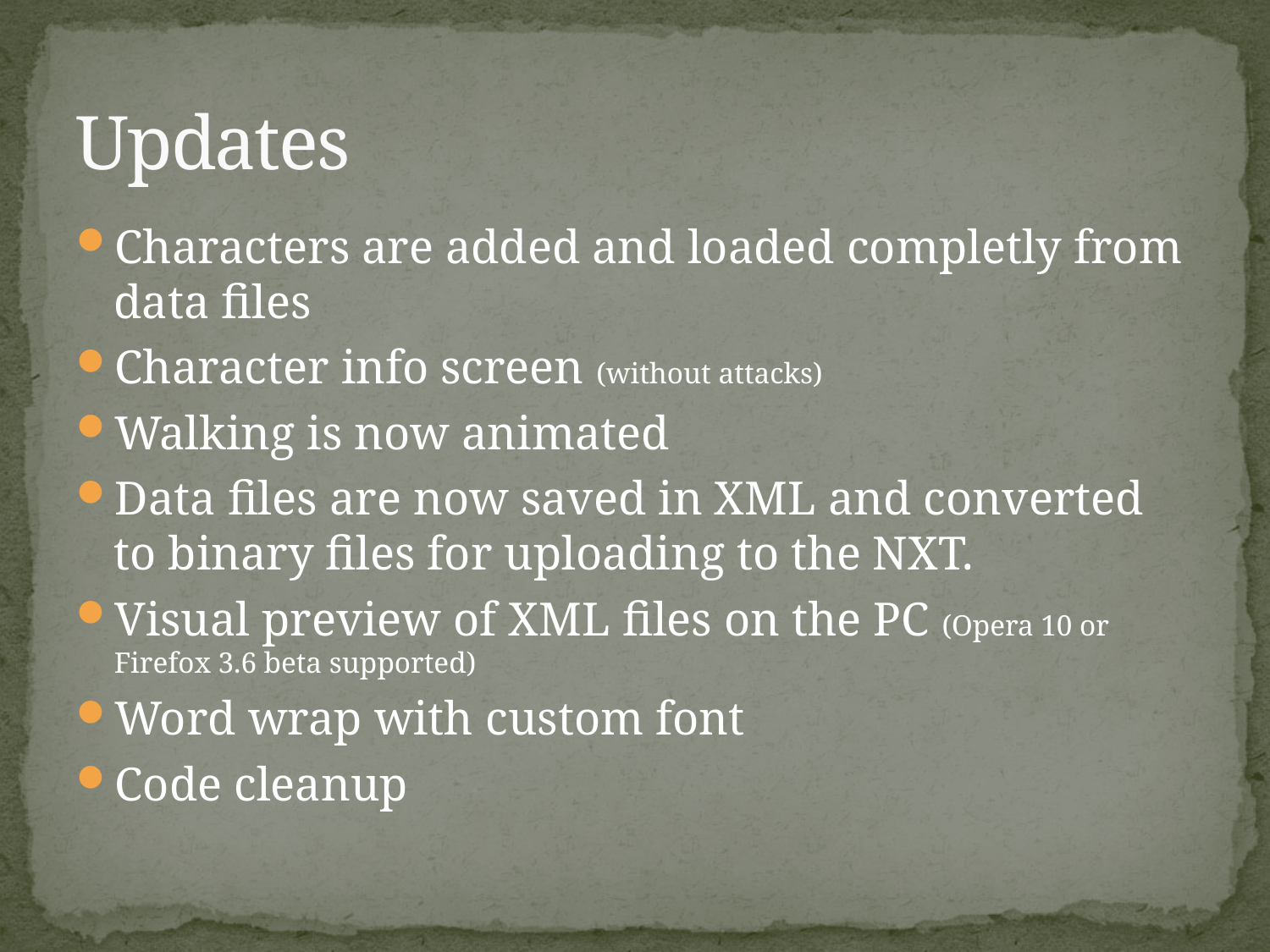

# Updates
Characters are added and loaded completly from data files
Character info screen (without attacks)
Walking is now animated
Data files are now saved in XML and converted to binary files for uploading to the NXT.
Visual preview of XML files on the PC (Opera 10 or Firefox 3.6 beta supported)
Word wrap with custom font
Code cleanup